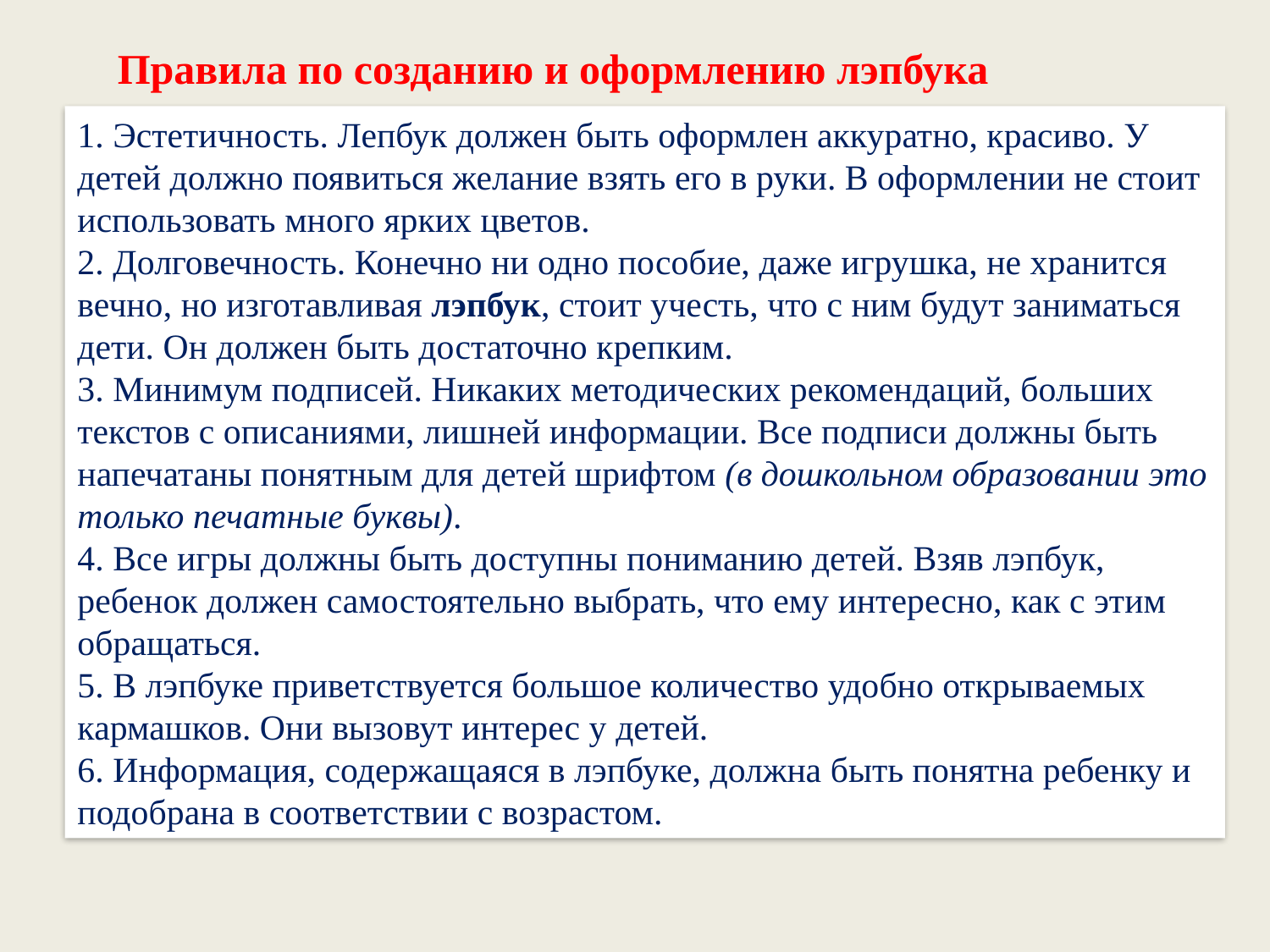

Правила по созданию и оформлению лэпбука
1. Эстетичность. Лепбук должен быть оформлен аккуратно, красиво. У детей должно появиться желание взять его в руки. В оформлении не стоит использовать много ярких цветов.
2. Долговечность. Конечно ни одно пособие, даже игрушка, не хранится вечно, но изготавливая лэпбук, стоит учесть, что с ним будут заниматься дети. Он должен быть достаточно крепким.
3. Минимум подписей. Никаких методических рекомендаций, больших текстов с описаниями, лишней информации. Все подписи должны быть напечатаны понятным для детей шрифтом (в дошкольном образовании это только печатные буквы).
4. Все игры должны быть доступны пониманию детей. Взяв лэпбук, ребенок должен самостоятельно выбрать, что ему интересно, как с этим обращаться.
5. В лэпбуке приветствуется большое количество удобно открываемых кармашков. Они вызовут интерес у детей.
6. Информация, содержащаяся в лэпбуке, должна быть понятна ребенку и подобрана в соответствии с возрастом.